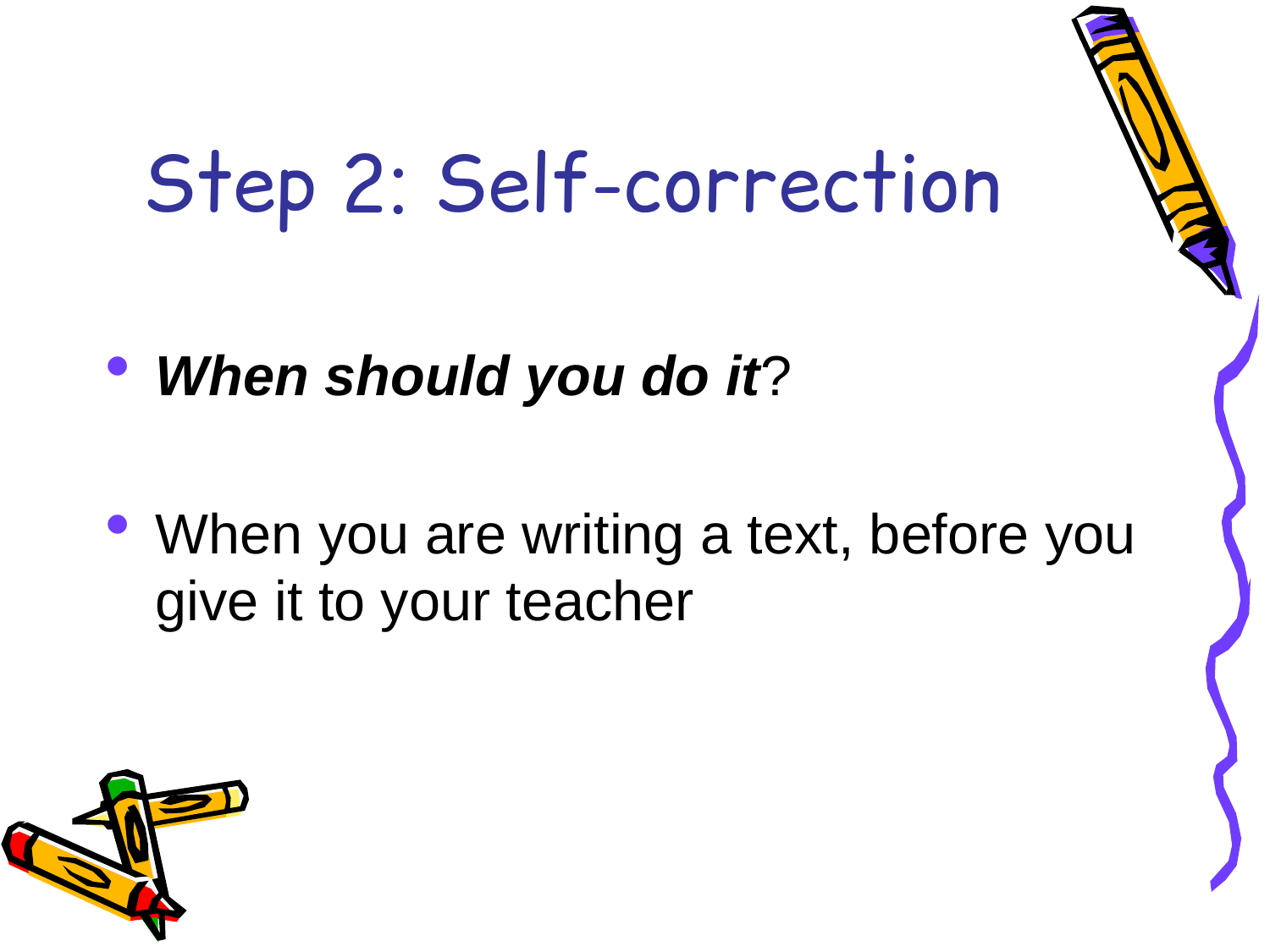

# Step 2: Self-correction

When should you do it?

When you are writing a text, before you give it to your teacher